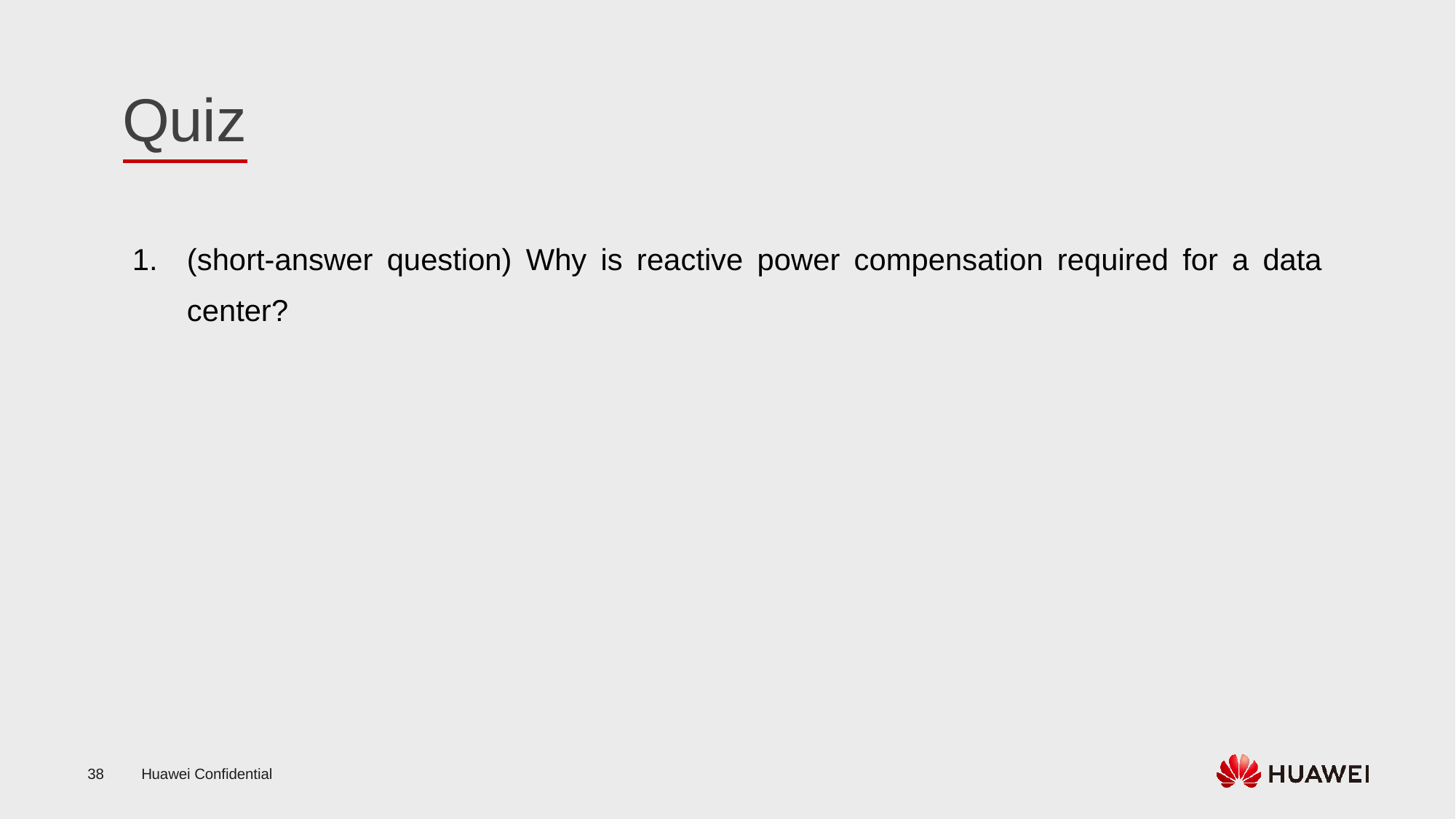

(short-answer question) Why is reactive power compensation required for a data center?